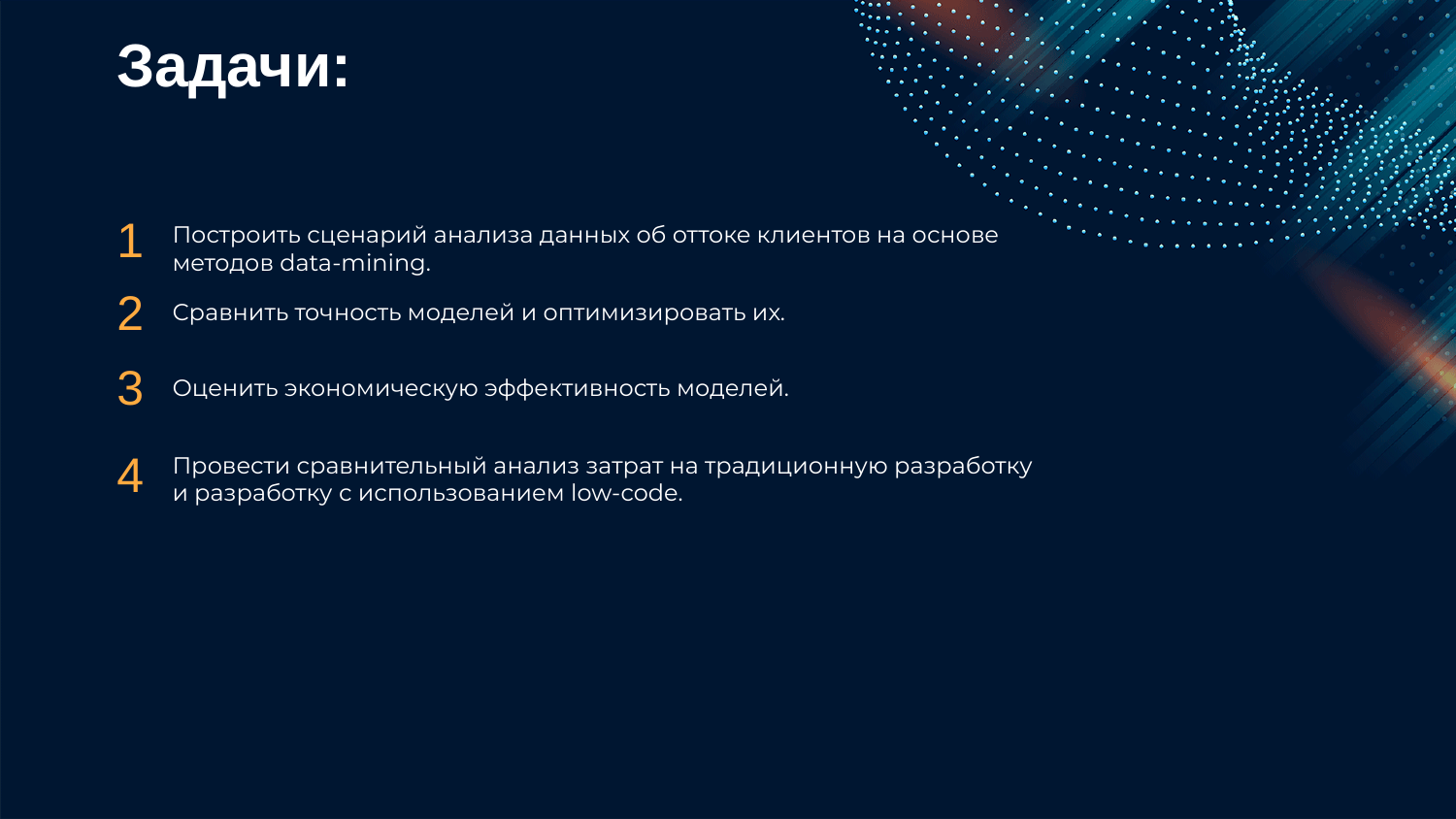

Задачи:
# 1
Построить сценарий анализа данных об оттоке клиентов на основе методов data-mining.
2
Сравнить точность моделей и оптимизировать их.
3
Оценить экономическую эффективность моделей.
4
Провести сравнительный анализ затрат на традиционную разработку и разработку с использованием low-code.